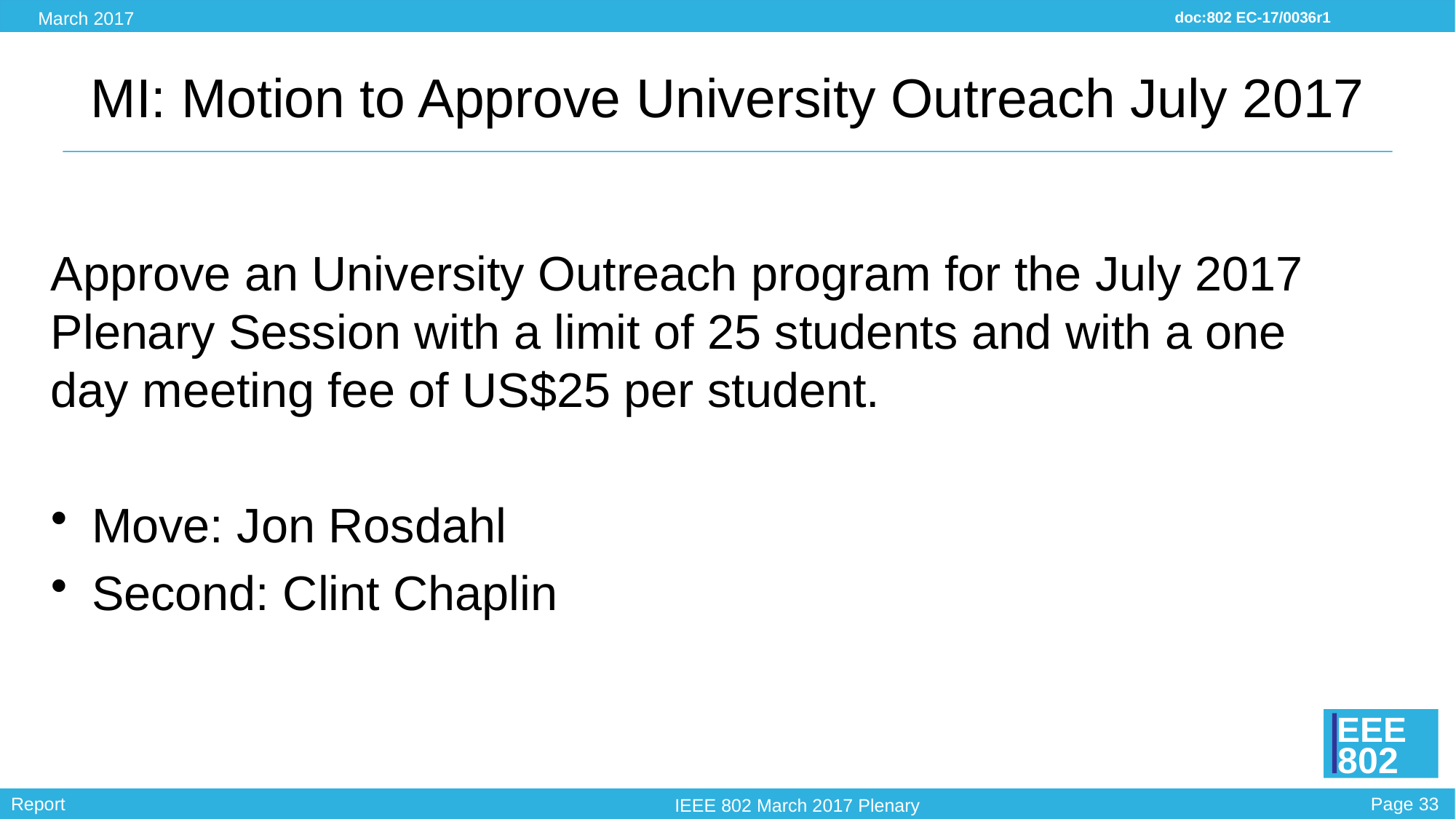

# MI: Motion to Approve University Outreach July 2017
Approve an University Outreach program for the July 2017 Plenary Session with a limit of 25 students and with a one day meeting fee of US$25 per student.

Move: Jon Rosdahl
Second: Clint Chaplin